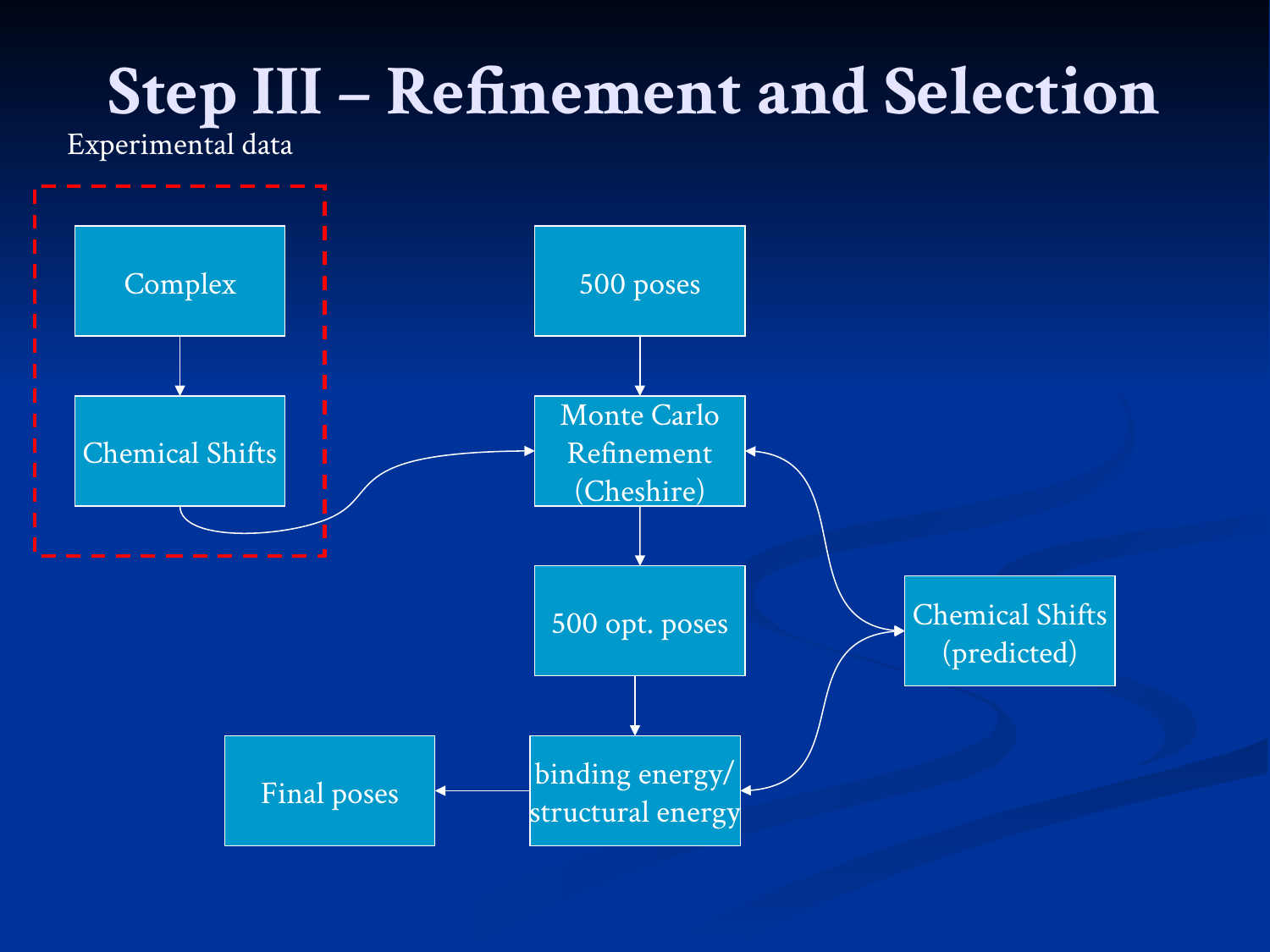

# Step III – Refinement and Selection
Experimental data

Complex
500 poses
Chemical Shifts
Monte Carlo
Refinement
(Cheshire)
500 opt. poses
Chemical Shifts
(predicted)
Final poses
binding energy/
structural energy